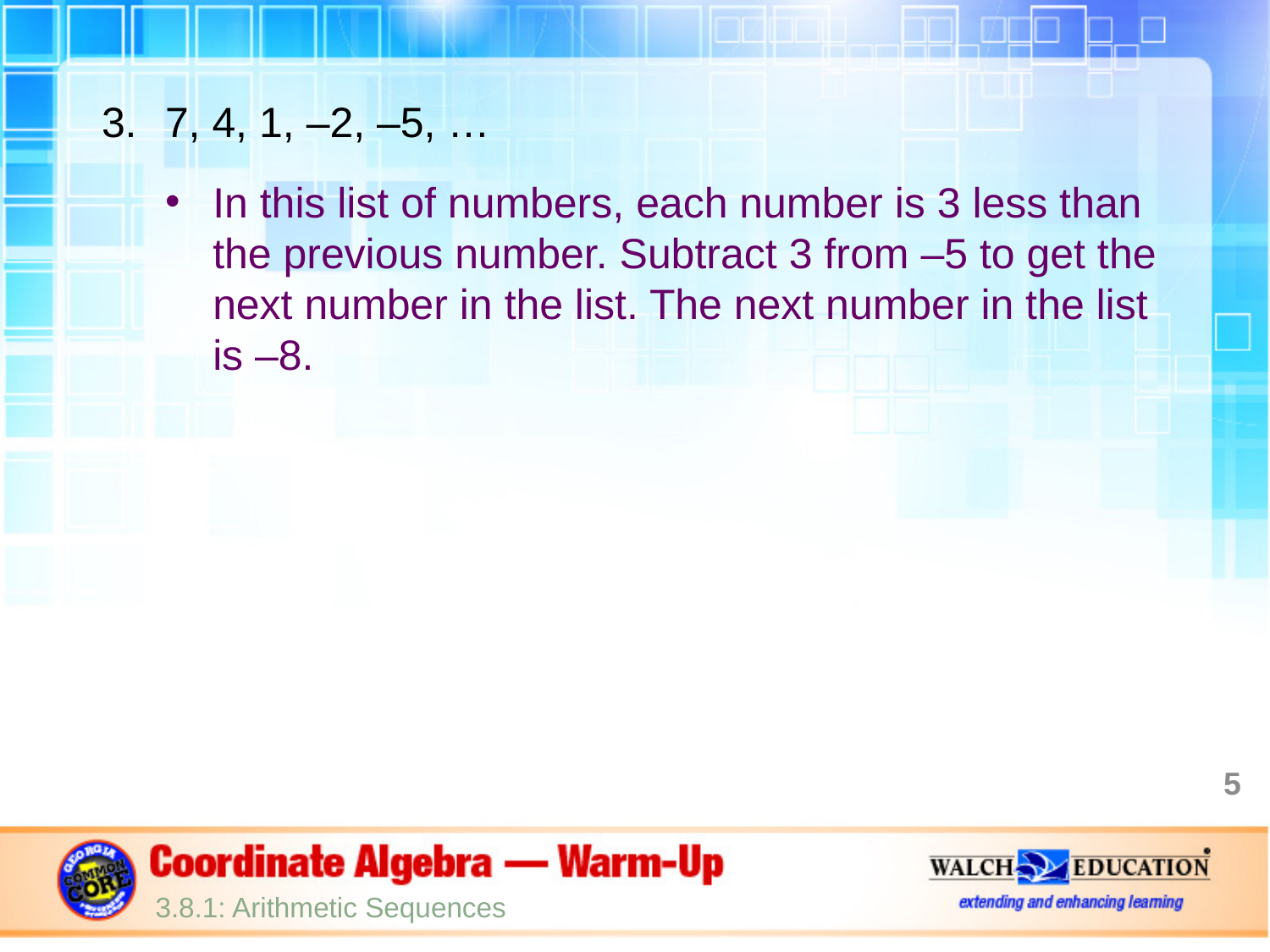

7, 4, 1, –2, –5, …
In this list of numbers, each number is 3 less than the previous number. Subtract 3 from –5 to get the next number in the list. The next number in the list is –8.

5
3.8.1: Arithmetic Sequences